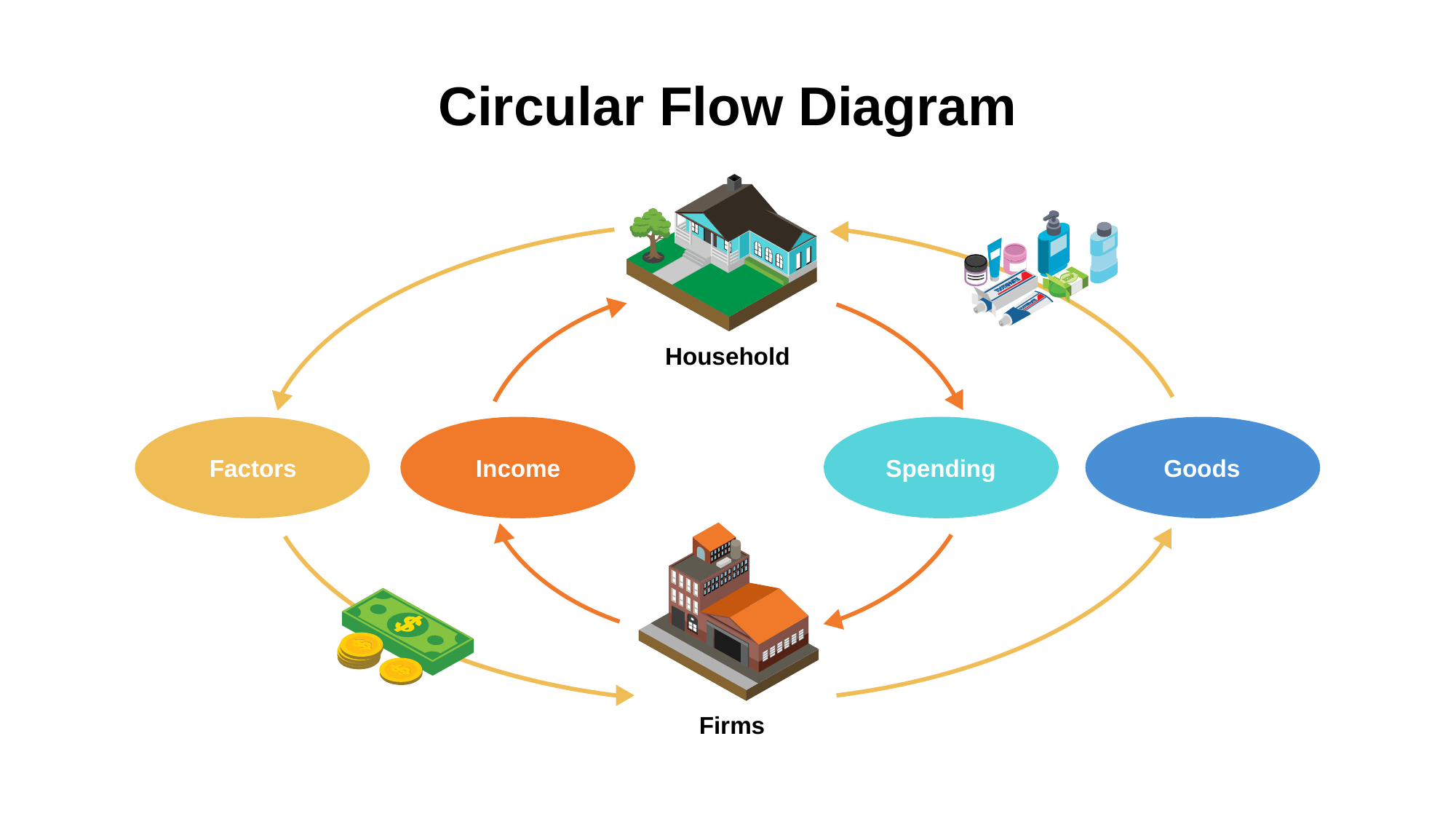

# Circular Flow Diagram

Household

Factors
Income
Spending
Goods

Firms